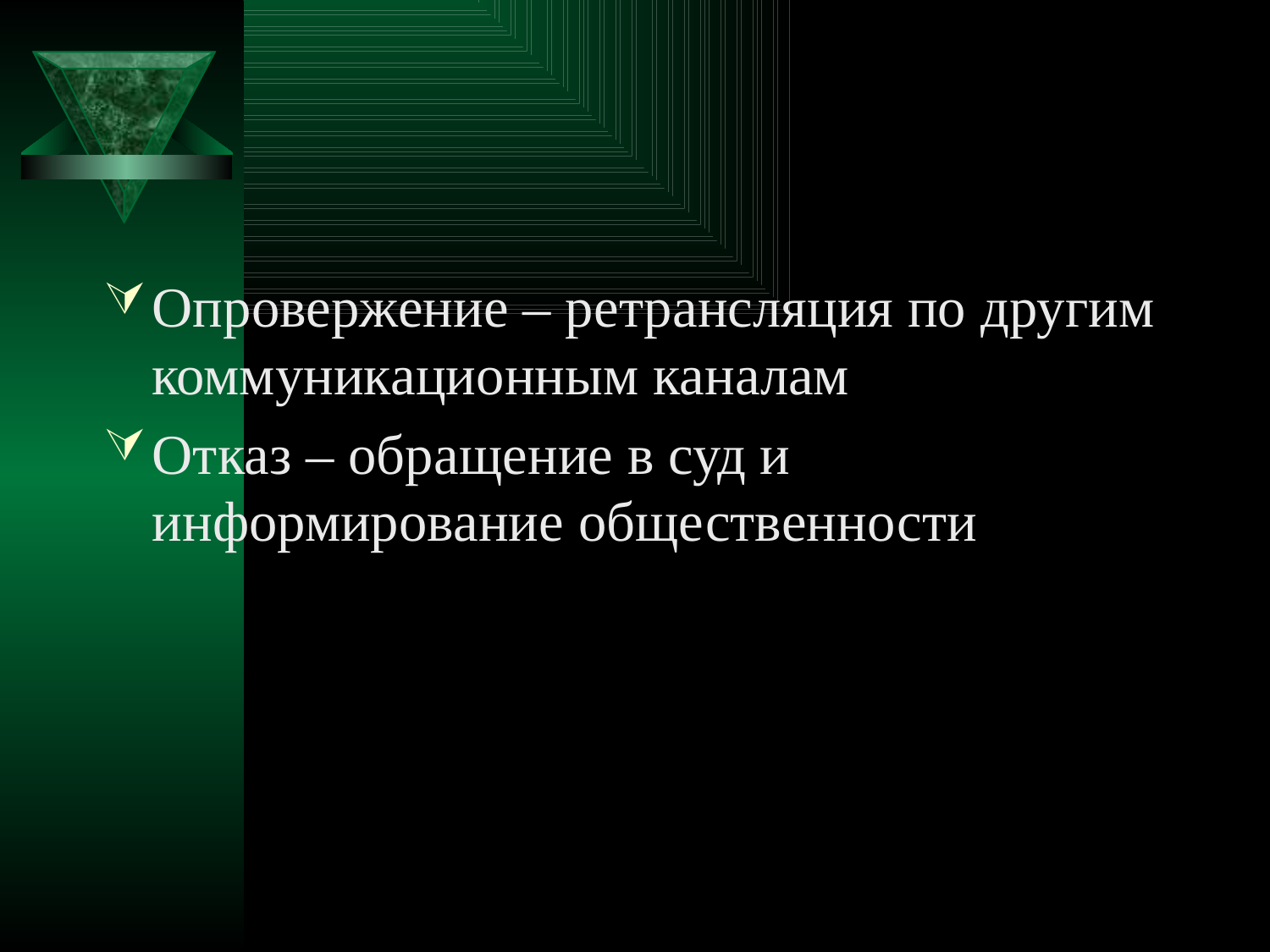

Опровержение – ретрансляция по другим коммуникационным каналам
Отказ – обращение в суд и информирование общественности